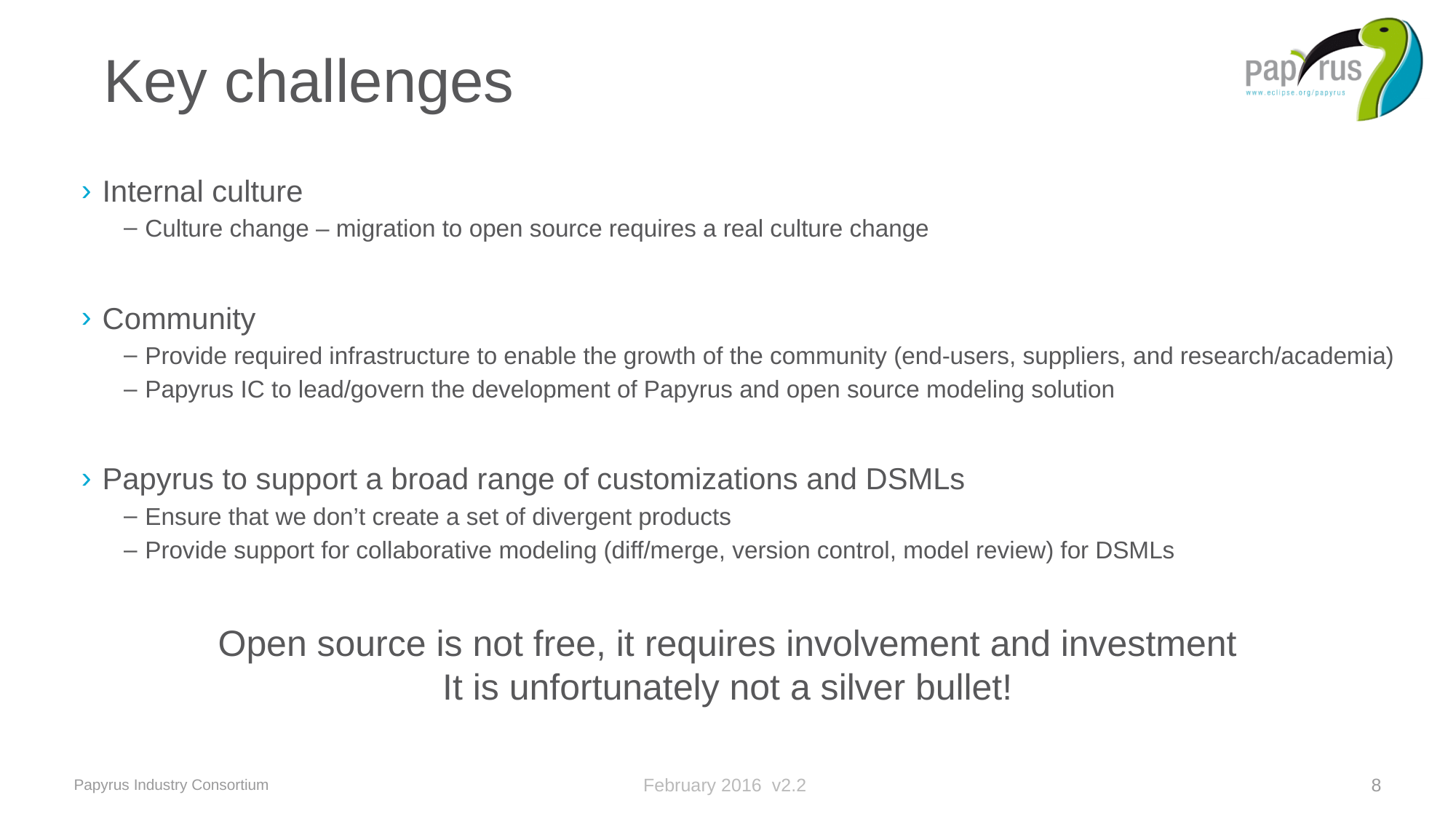

# Key challenges
Internal culture
Culture change – migration to open source requires a real culture change

Community
Provide required infrastructure to enable the growth of the community (end-users, suppliers, and research/academia)
Papyrus IC to lead/govern the development of Papyrus and open source modeling solution

Papyrus to support a broad range of customizations and DSMLs
Ensure that we don’t create a set of divergent products
Provide support for collaborative modeling (diff/merge, version control, model review) for DSMLs

Open source is not free, it requires involvement and investment
It is unfortunately not a silver bullet!

Papyrus Industry Consortium
February 2016  v2.2
8